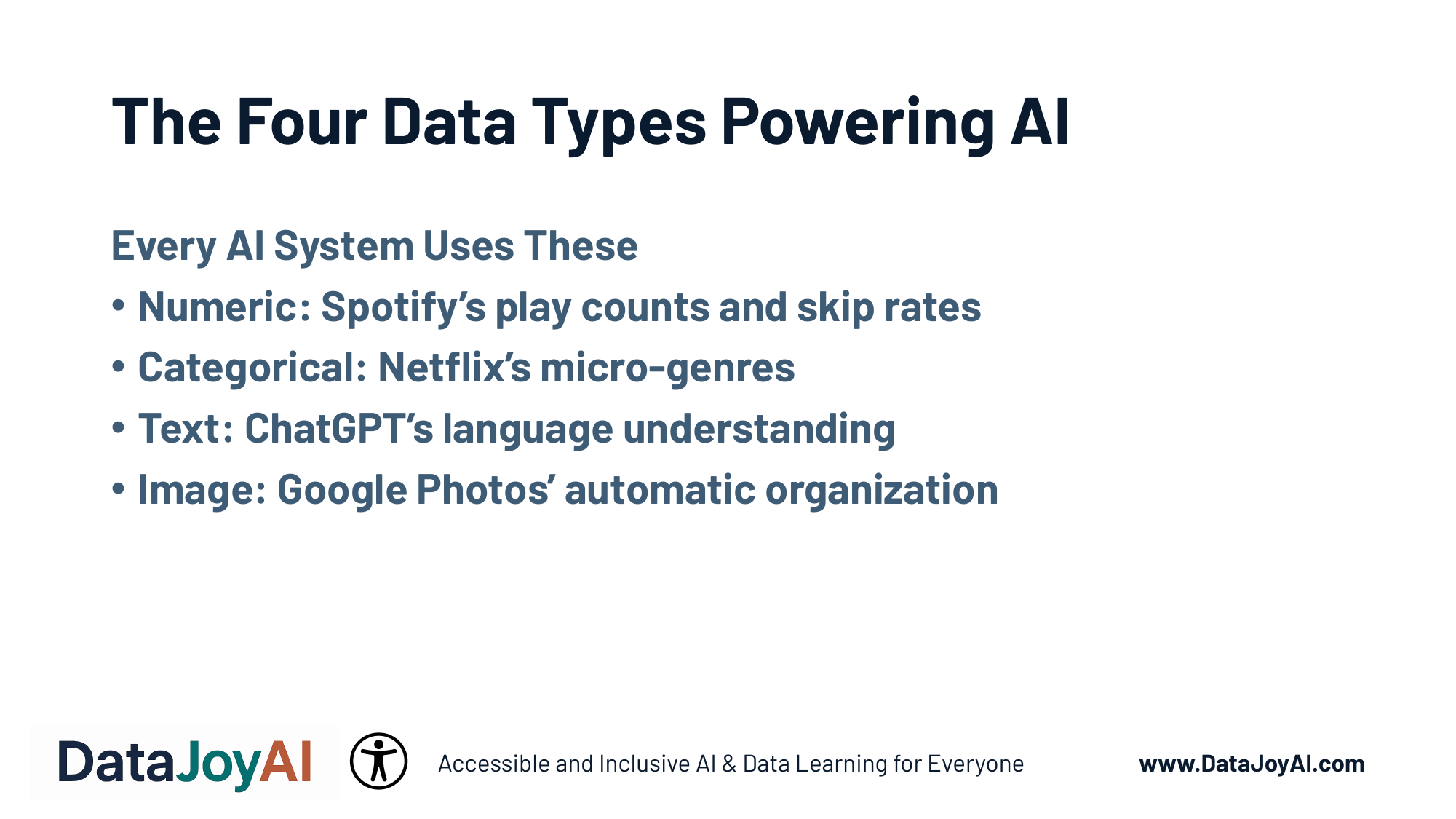

# The Four Data Types Powering AI
Every AI System Uses These
Numeric: Spotify’s play counts and skip rates
Categorical: Netflix’s micro-genres
Text: ChatGPT’s language understanding
Image: Google Photos’ automatic organization